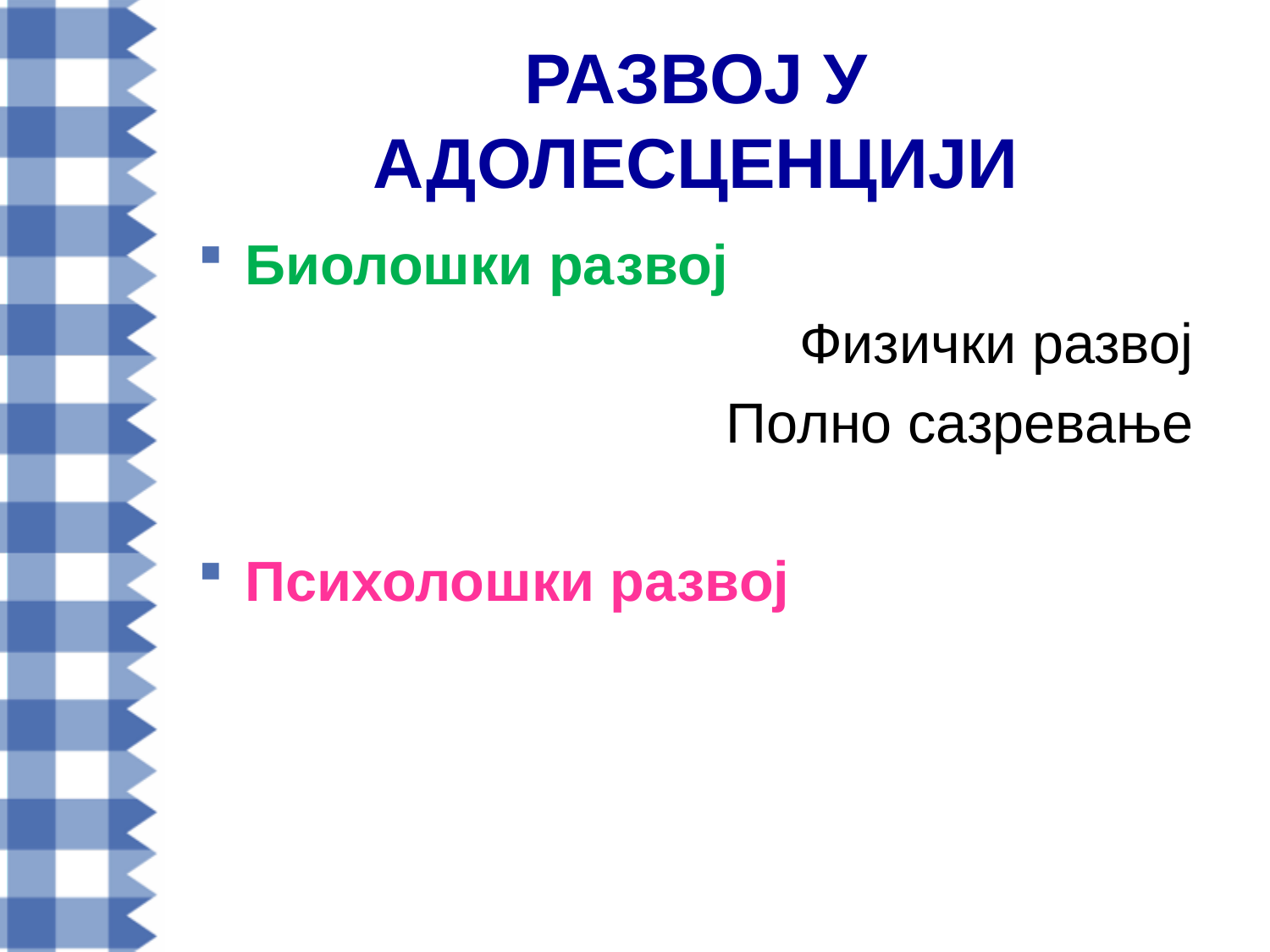

# РАЗВОЈ У АДОЛЕСЦЕНЦИЈИ
Биолошки развој
Физички развој
Полно сазревање

Психолошки развој